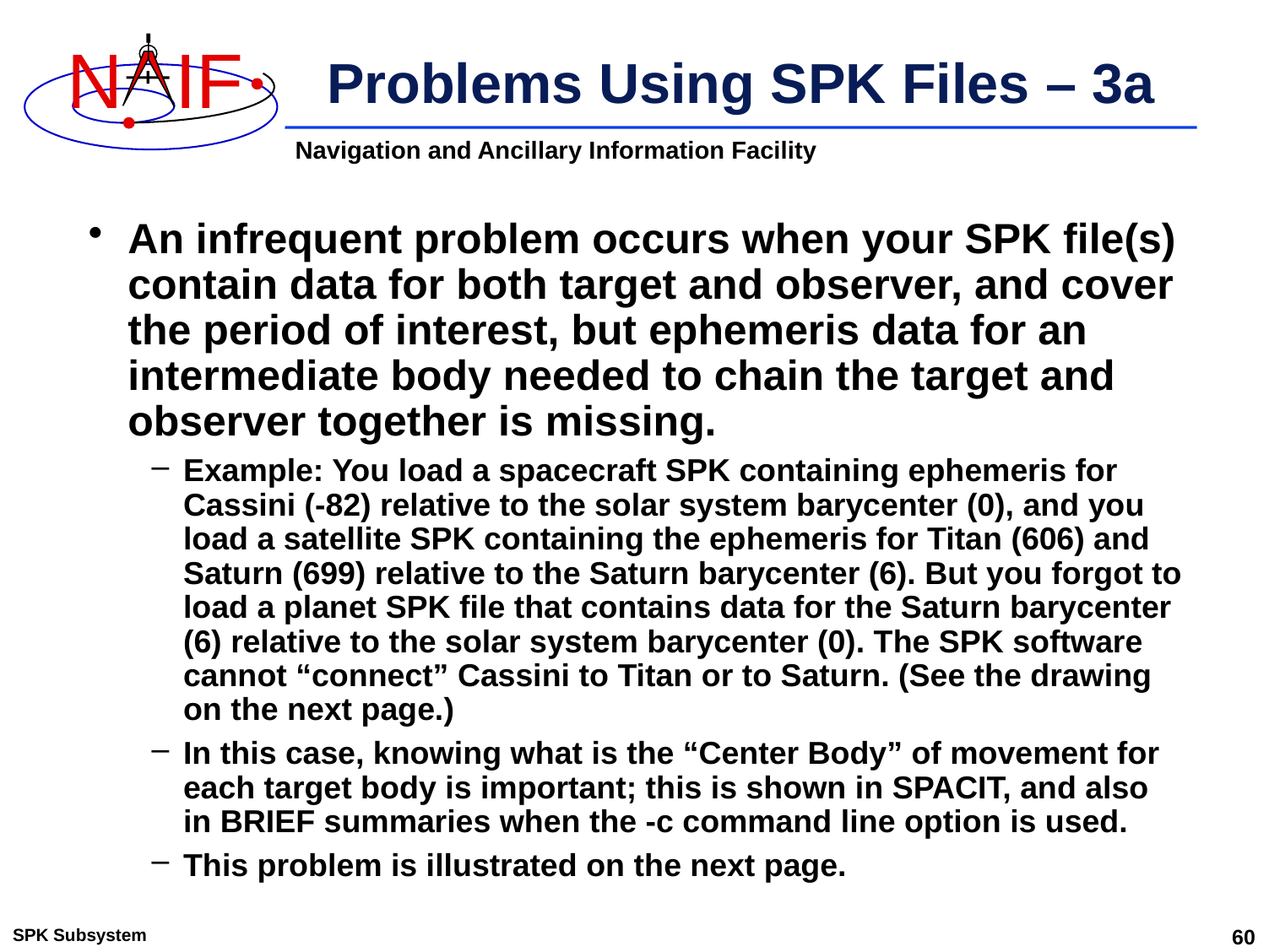

# Problems Using SPK Files – 3a
An infrequent problem occurs when your SPK file(s) contain data for both target and observer, and cover the period of interest, but ephemeris data for an intermediate body needed to chain the target and observer together is missing.
Example: You load a spacecraft SPK containing ephemeris for Cassini (-82) relative to the solar system barycenter (0), and you load a satellite SPK containing the ephemeris for Titan (606) and Saturn (699) relative to the Saturn barycenter (6). But you forgot to load a planet SPK file that contains data for the Saturn barycenter (6) relative to the solar system barycenter (0). The SPK software cannot “connect” Cassini to Titan or to Saturn. (See the drawing on the next page.)
In this case, knowing what is the “Center Body” of movement for each target body is important; this is shown in SPACIT, and also in BRIEF summaries when the -c command line option is used.
This problem is illustrated on the next page.
SPK Subsystem
60